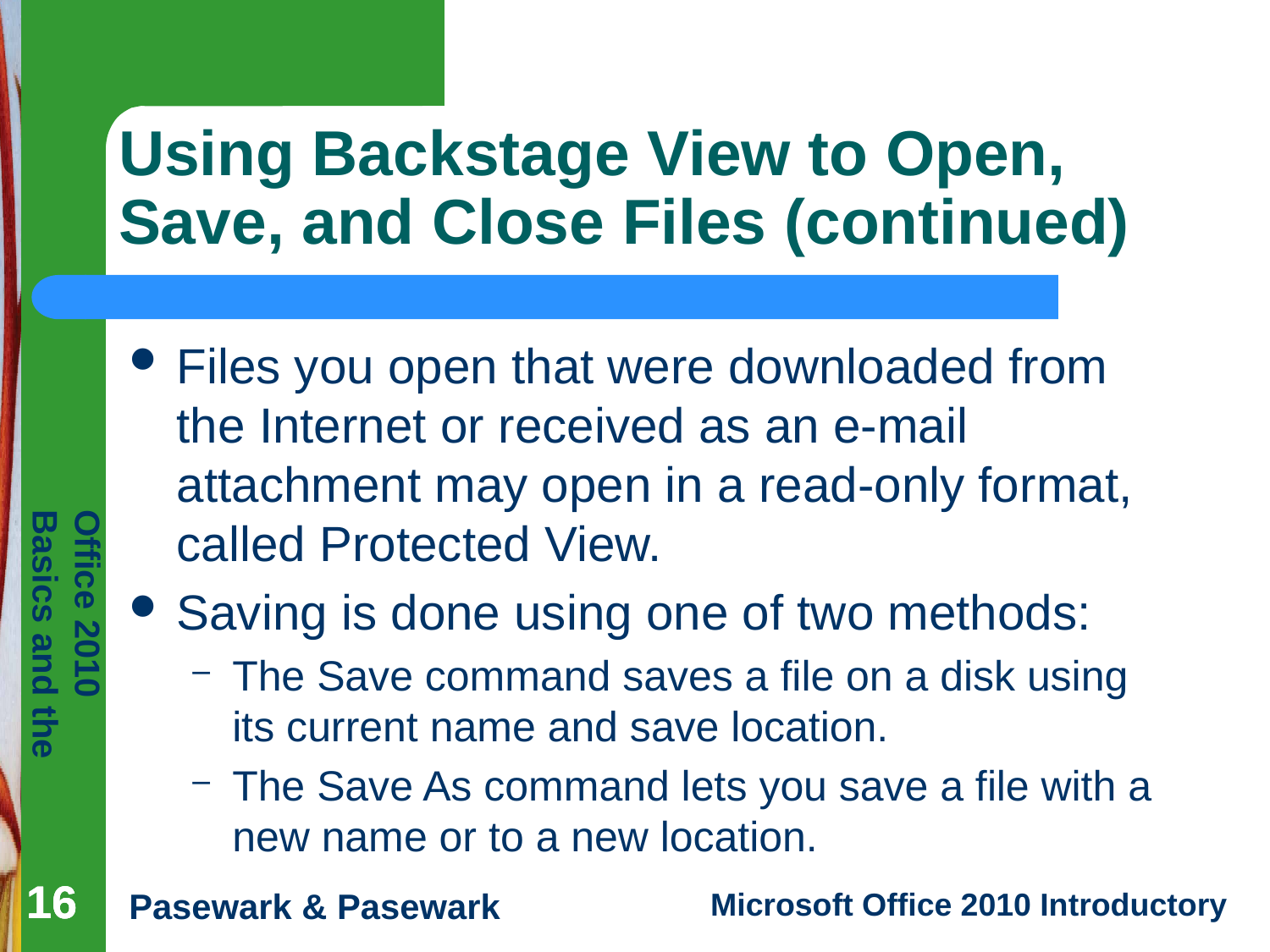

# Using Backstage View to Open, Save, and Close Files (continued)
Files you open that were downloaded from the Internet or received as an e-mail attachment may open in a read-only format, called Protected View.
Saving is done using one of two methods:
The Save command saves a file on a disk using its current name and save location.
The Save As command lets you save a file with a new name or to a new location.
16
16
16